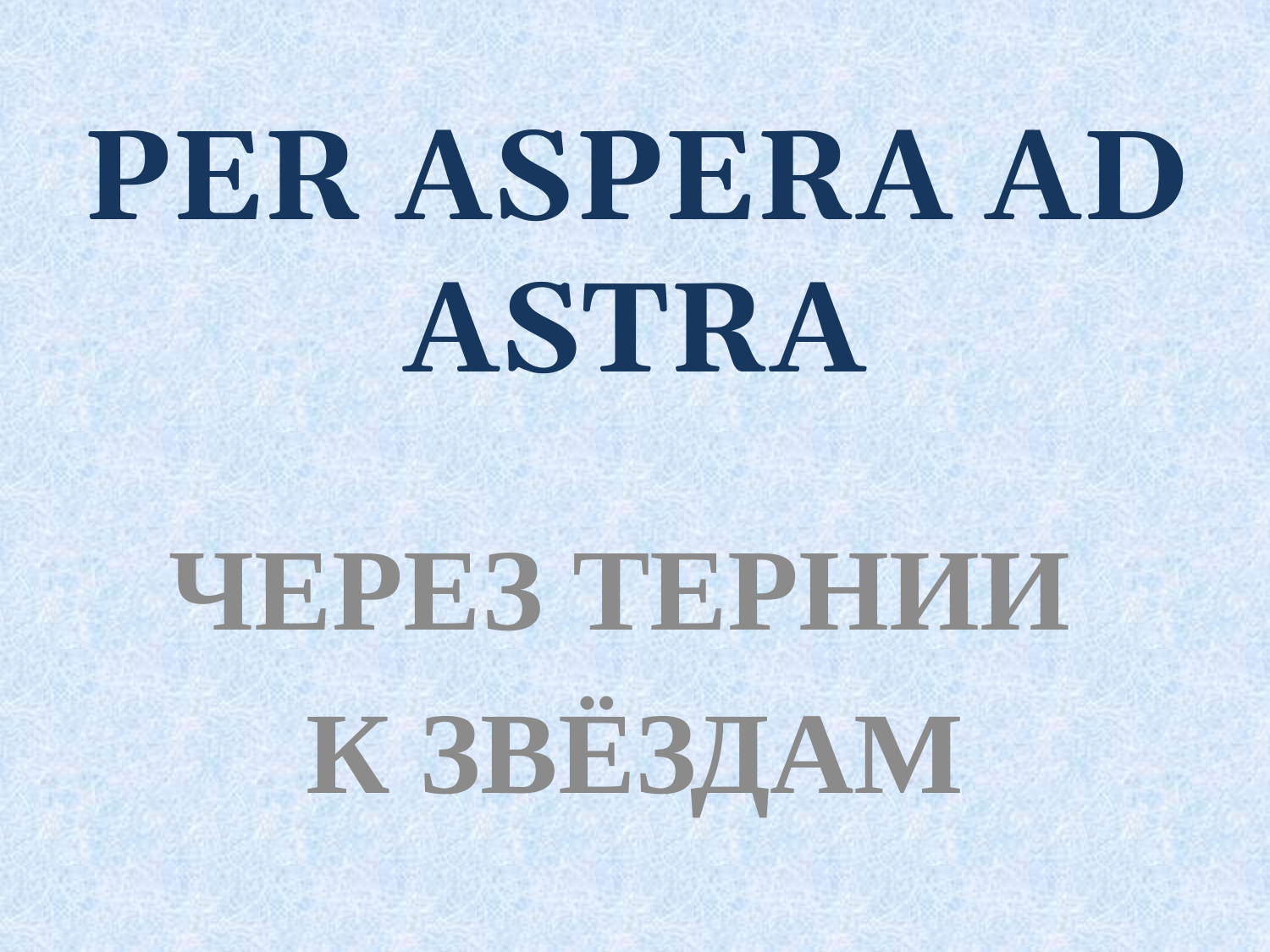

PER ASPERA AD ASTRA
ЧЕРЕЗ ТЕРНИИ
К ЗВЁЗДАМ